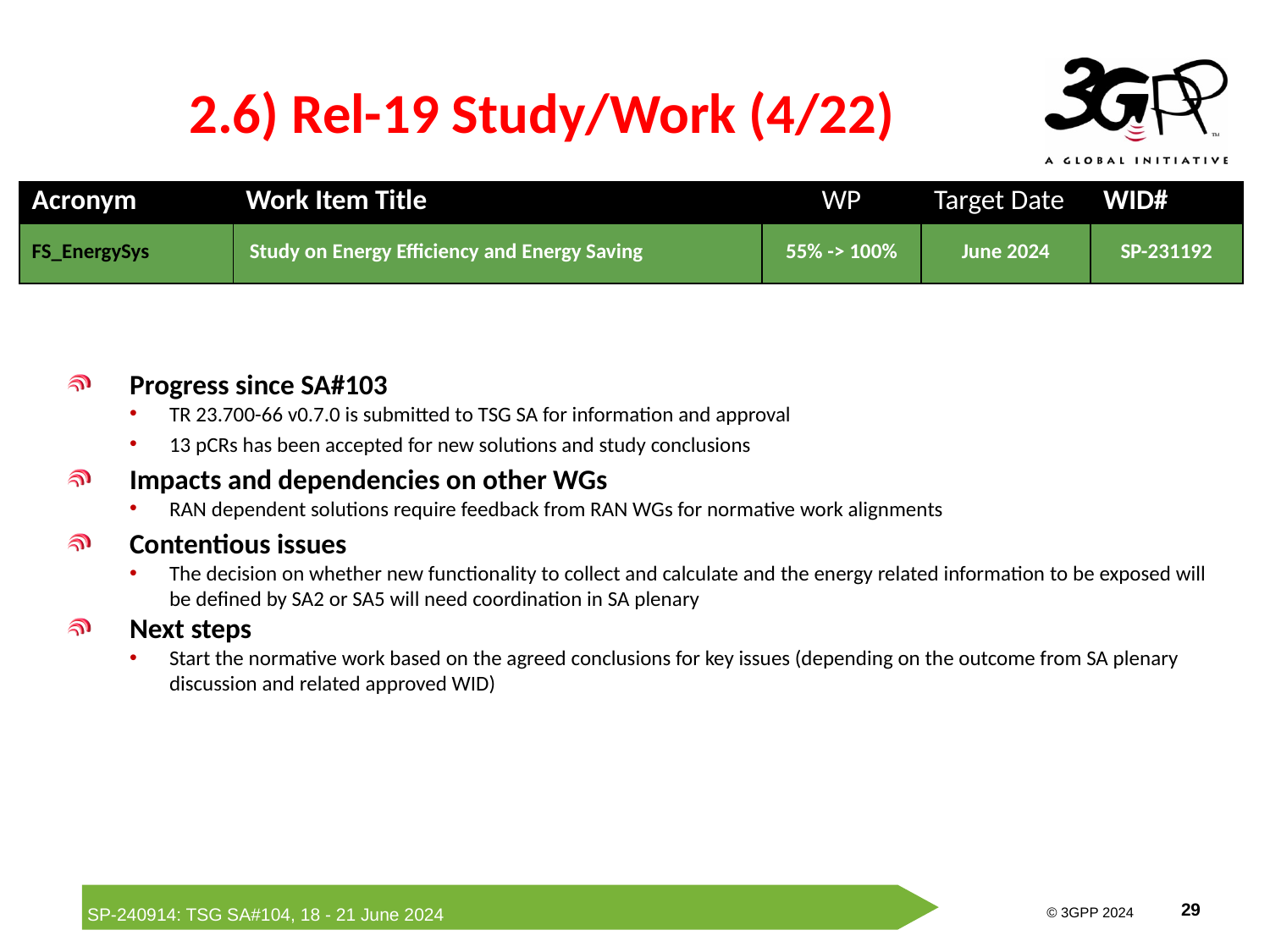

# 2.6) Rel-19 Study/Work (4/22)
| Acronym | Work Item Title | WP | Target Date | WID# |
| --- | --- | --- | --- | --- |
| FS\_EnergySys | Study on Energy Efficiency and Energy Saving | 55% -> 100% | June 2024 | SP-231192 |
Progress since SA#103
TR 23.700-66 v0.7.0 is submitted to TSG SA for information and approval
13 pCRs has been accepted for new solutions and study conclusions
Impacts and dependencies on other WGs
RAN dependent solutions require feedback from RAN WGs for normative work alignments
Contentious issues
The decision on whether new functionality to collect and calculate and the energy related information to be exposed will be defined by SA2 or SA5 will need coordination in SA plenary
Next steps
Start the normative work based on the agreed conclusions for key issues (depending on the outcome from SA plenary discussion and related approved WID)